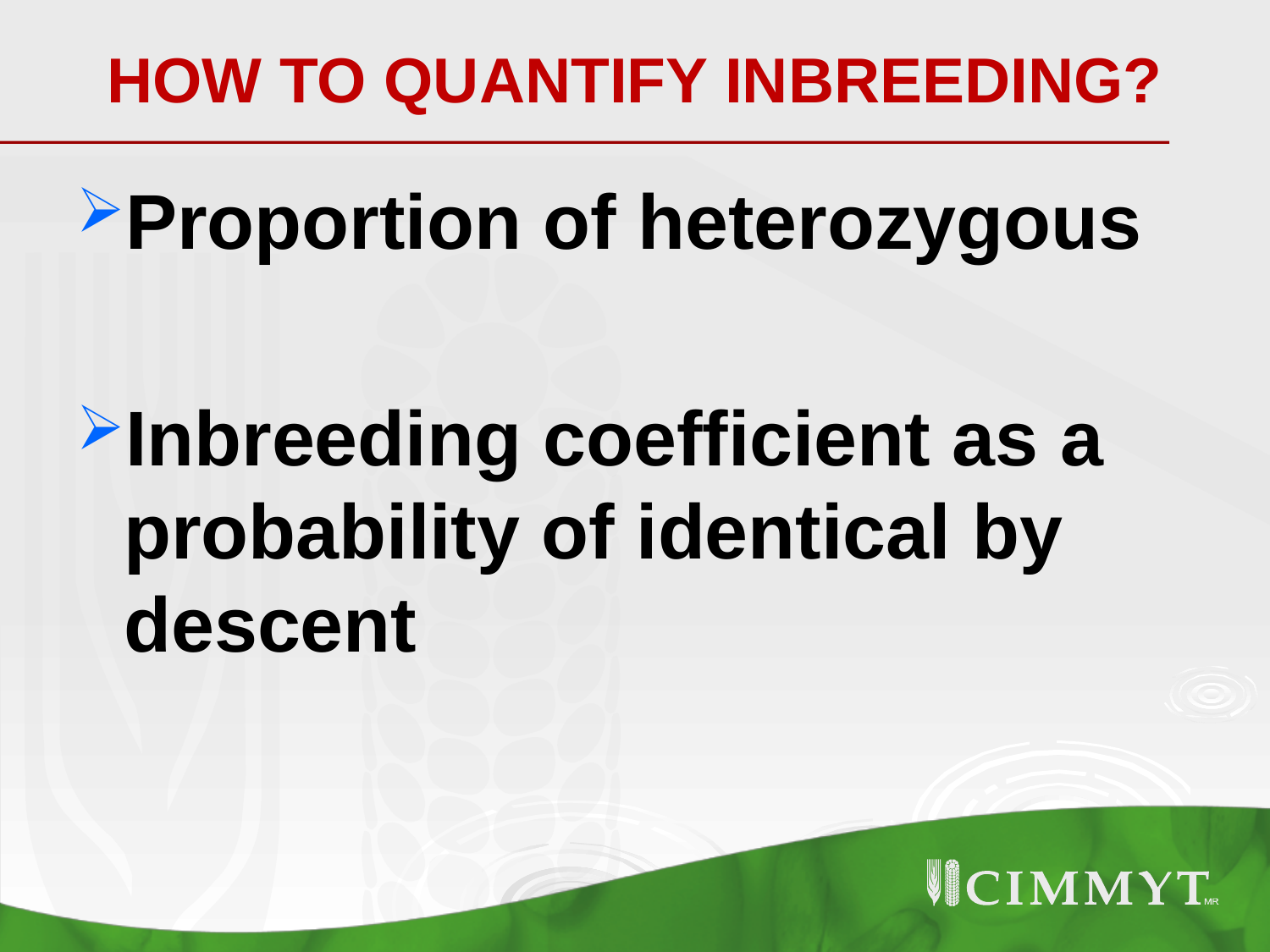

# HOW TO QUANTIFY INBREEDING?
Proportion of heterozygous

Inbreeding coefficient as a probability of identical by descent